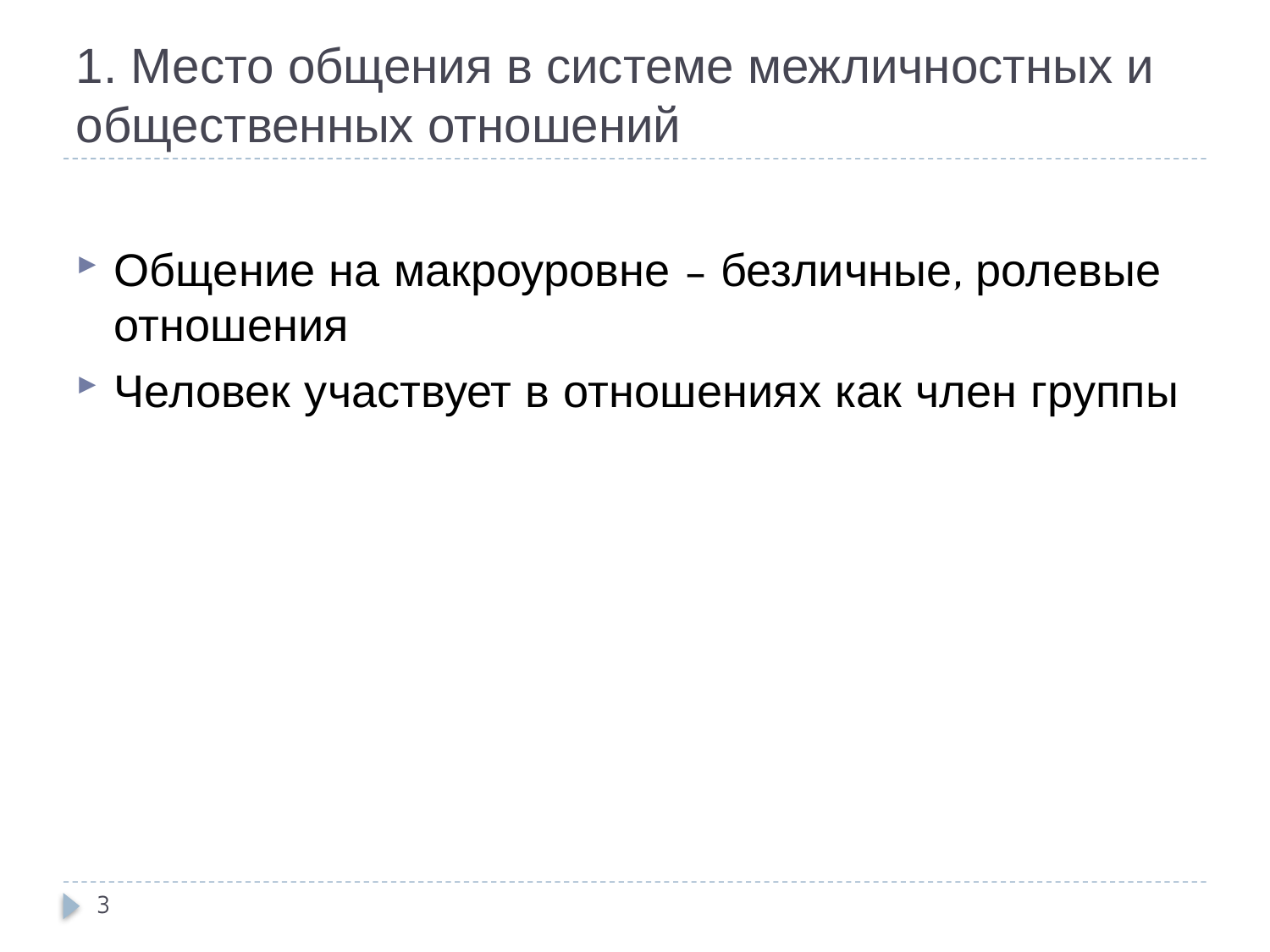

# 1. Место общения в системе межличностных и общественных отношений

Общение на макроуровне – безличные, ролевые отношения
Человек участвует в отношениях как член группы
3